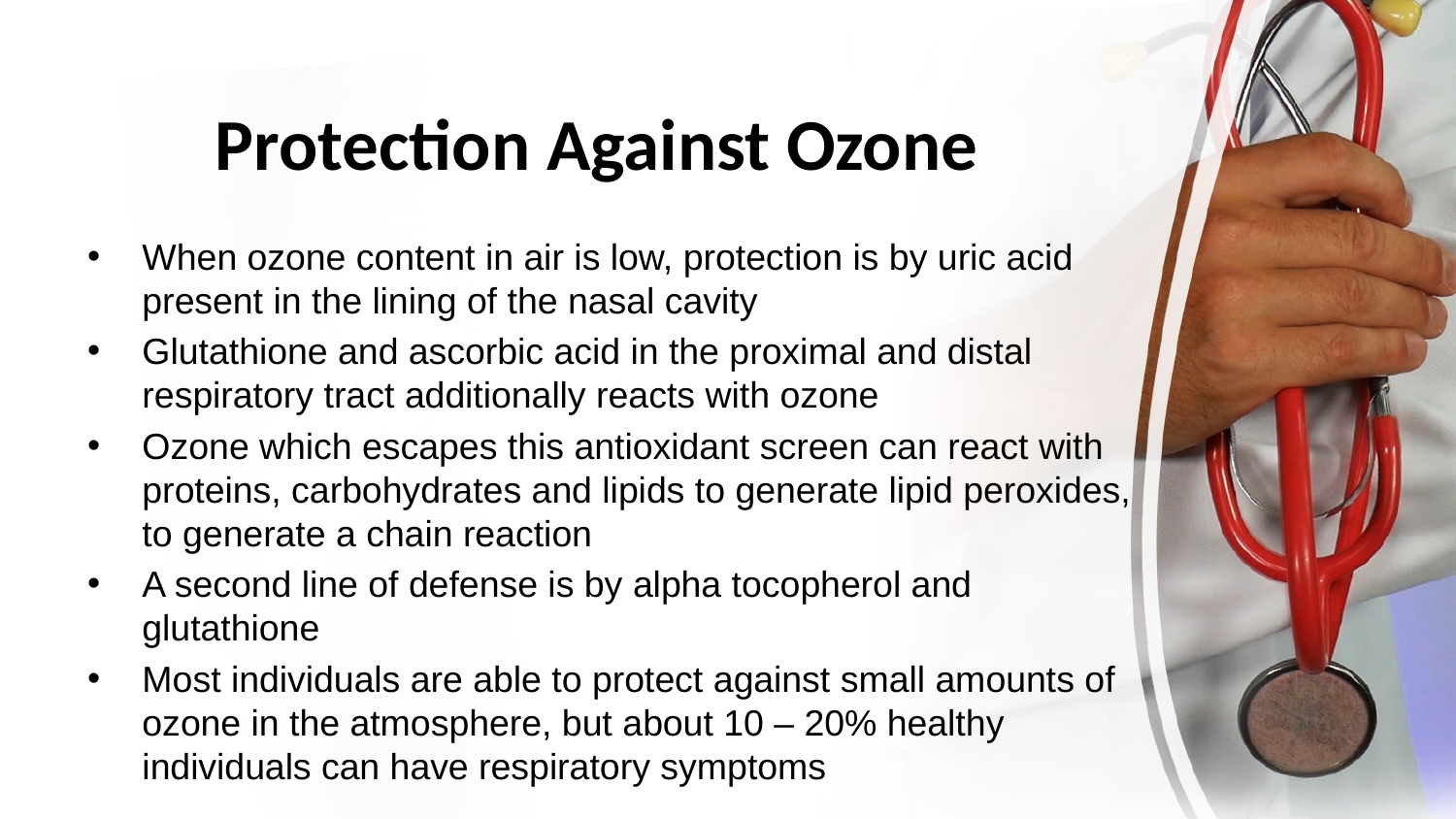

# Protection Against Ozone
When ozone content in air is low, protection is by uric acid present in the lining of the nasal cavity
Glutathione and ascorbic acid in the proximal and distal respiratory tract additionally reacts with ozone
Ozone which escapes this antioxidant screen can react with proteins, carbohydrates and lipids to generate lipid peroxides, to generate a chain reaction
A second line of defense is by alpha tocopherol and glutathione
Most individuals are able to protect against small amounts of ozone in the atmosphere, but about 10 – 20% healthy individuals can have respiratory symptoms